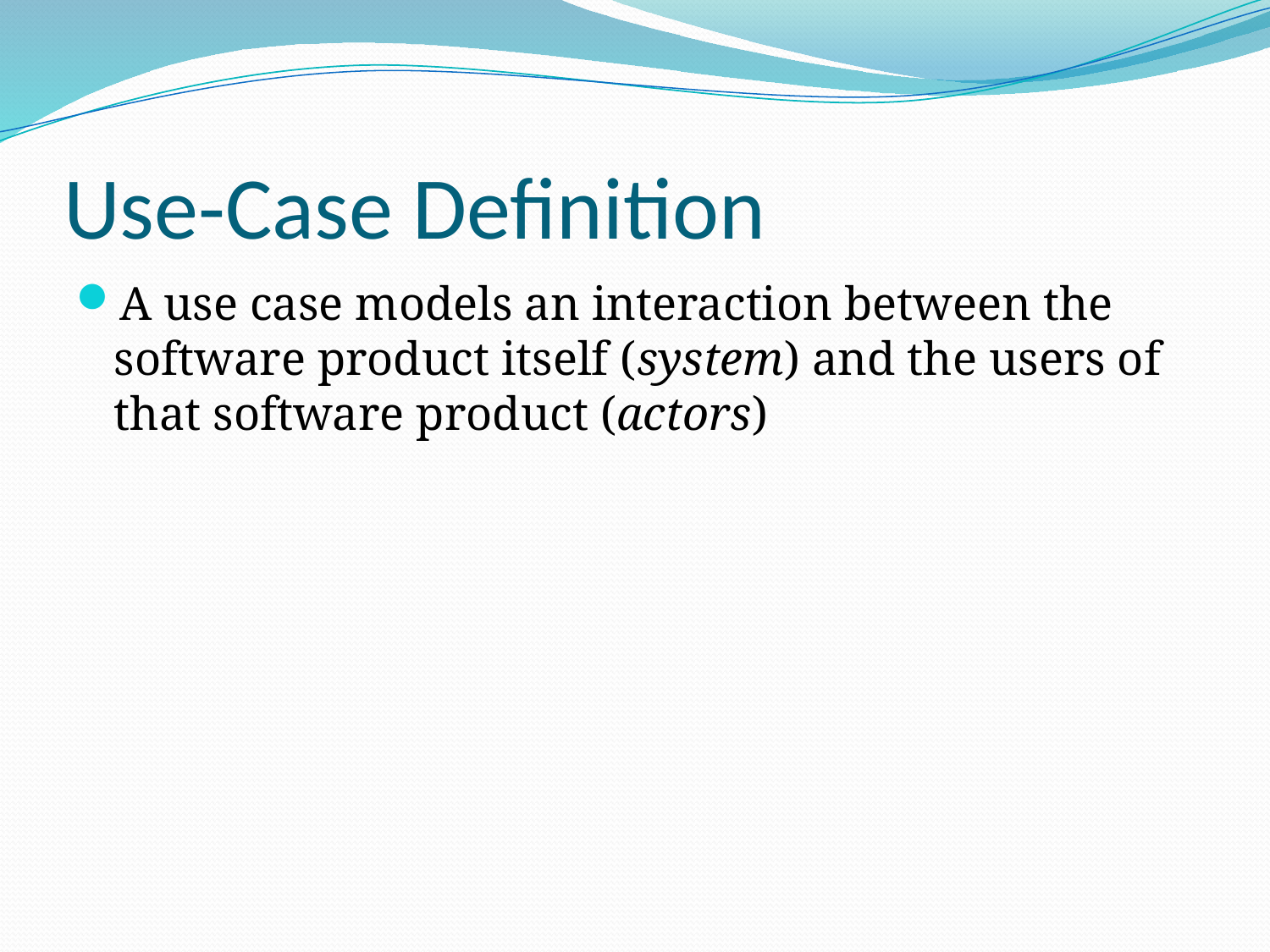

# Use-Case Definition
A use case models an interaction between the software product itself (system) and the users of that software product (actors)